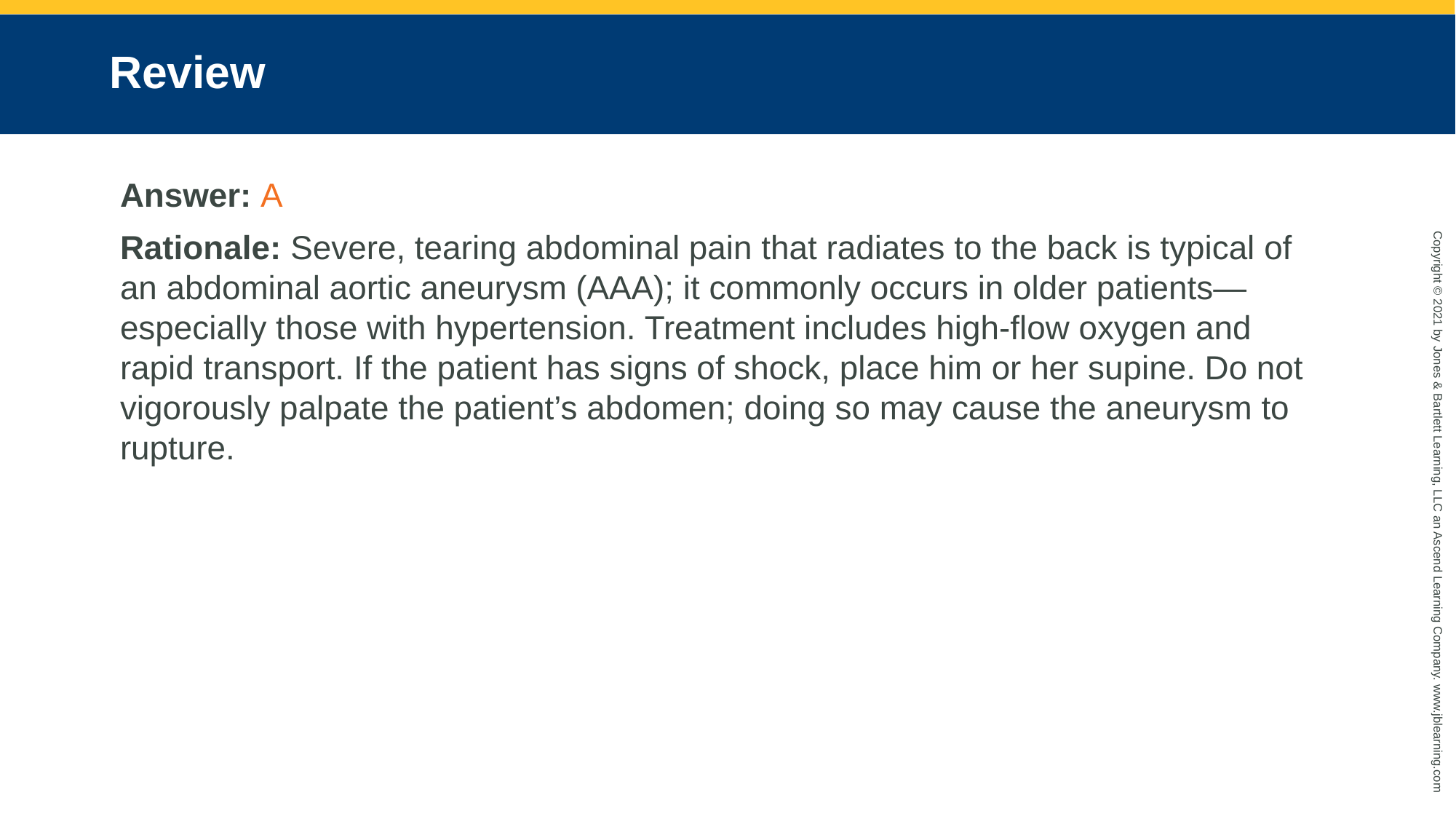

# Review
Answer: A
Rationale: Severe, tearing abdominal pain that radiates to the back is typical of an abdominal aortic aneurysm (AAA); it commonly occurs in older patients—especially those with hypertension. Treatment includes high-flow oxygen and rapid transport. If the patient has signs of shock, place him or her supine. Do not vigorously palpate the patient’s abdomen; doing so may cause the aneurysm to rupture.